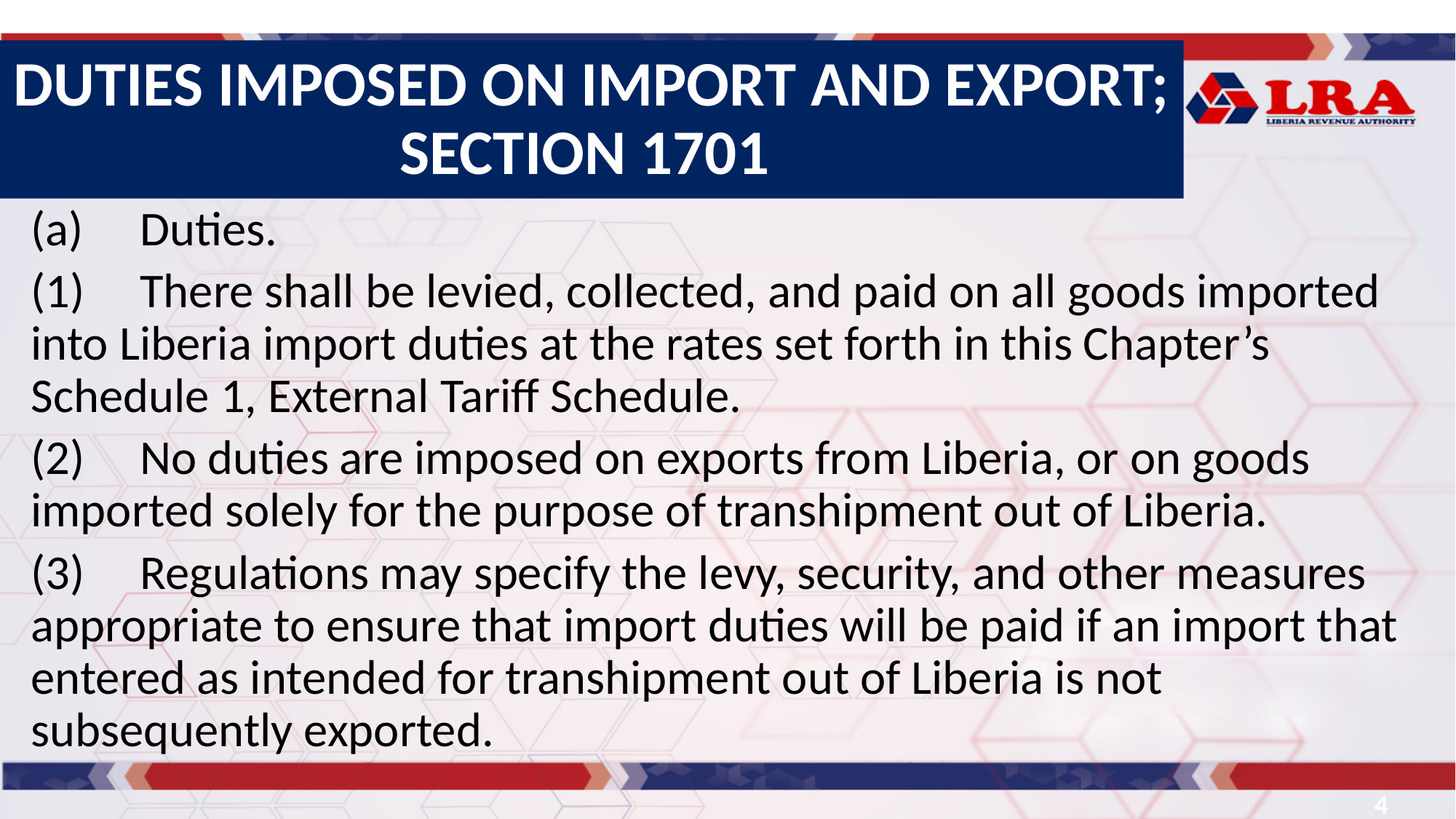

DUTIES IMPOSED ON IMPORT AND EXPORT;
SECTION 1701

(a)	Duties.
(1)	There shall be levied, collected, and paid on all goods imported into Liberia import duties at the rates set forth in this Chapter’s Schedule 1, External Tariff Schedule.
(2)	No duties are imposed on exports from Liberia, or on goods imported solely for the purpose of transhipment out of Liberia.
(3)	Regulations may specify the levy, security, and other measures appropriate to ensure that import duties will be paid if an import that entered as intended for transhipment out of Liberia is not subsequently exported.
4